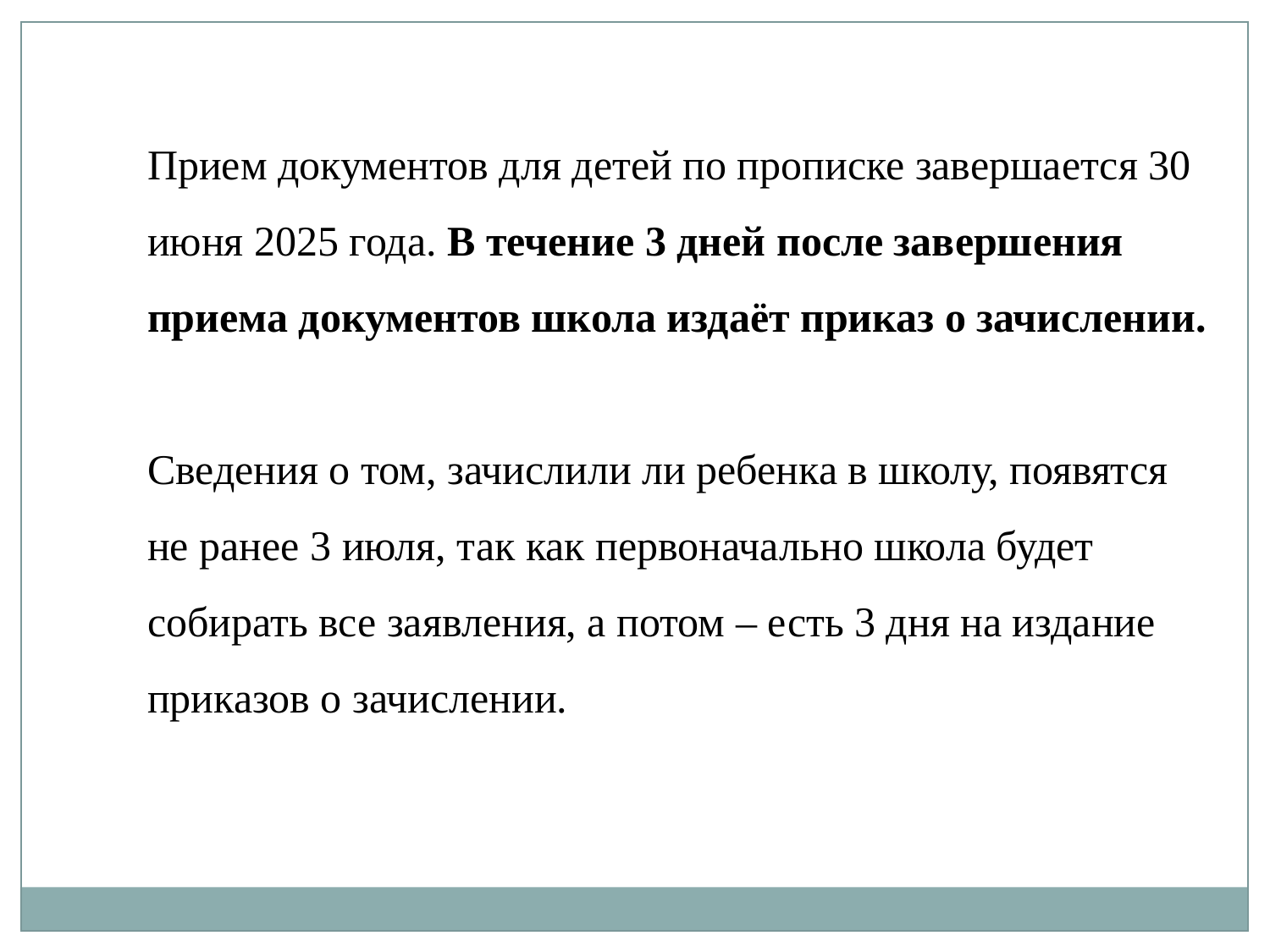

Прием документов для детей по прописке завершается 30 июня 2025 года. В течение 3 дней после завершения приема документов школа издаёт приказ о зачислении.

Сведения о том, зачислили ли ребенка в школу, появятся не ранее 3 июля, так как первоначально школа будет собирать все заявления, а потом – есть 3 дня на издание приказов о зачислении.